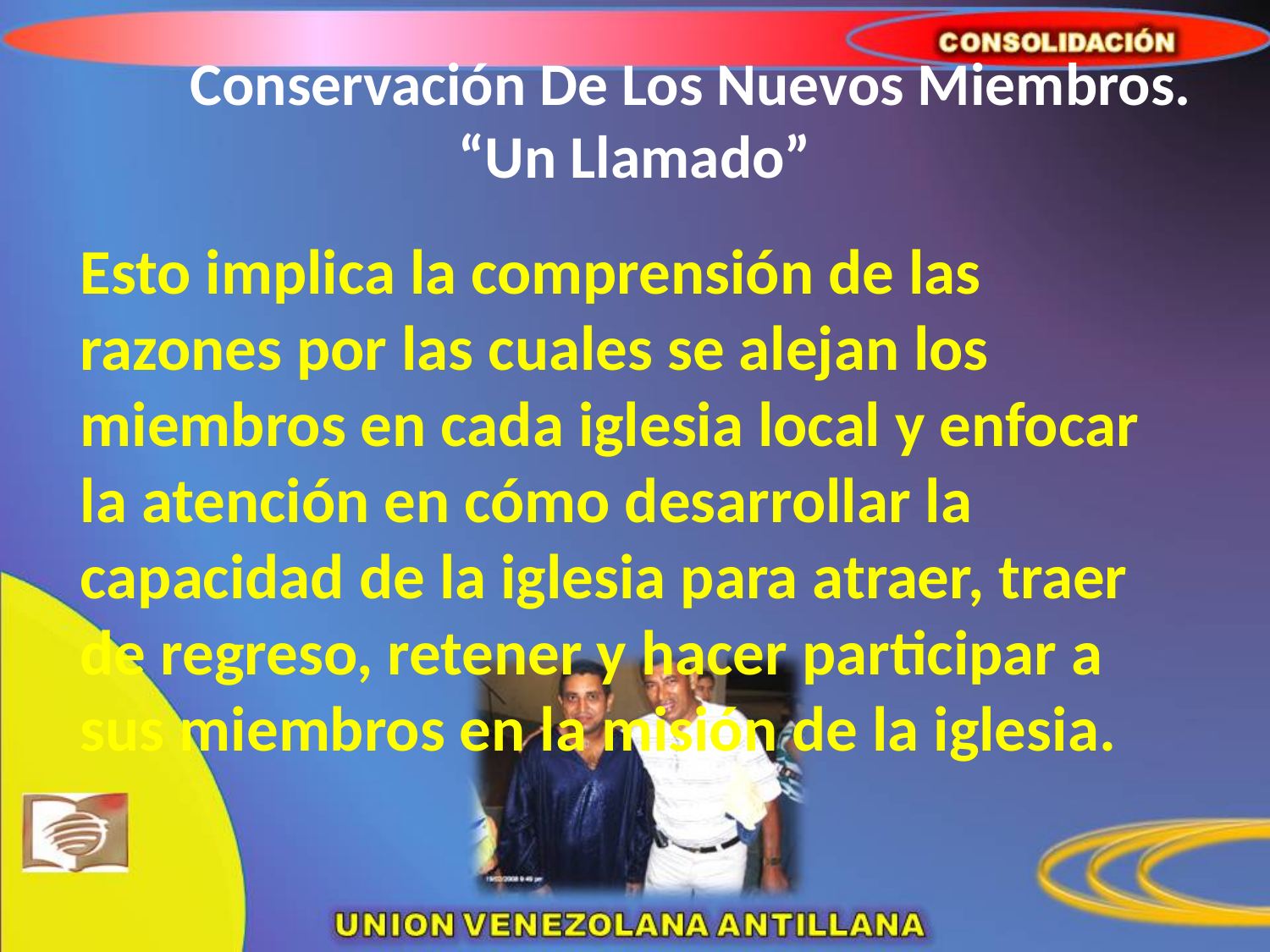

# Conservación De Los Nuevos Miembros. “Un Llamado”
	Esto implica la comprensión de las razones por las cuales se alejan los miembros en cada iglesia local y enfocar la atención en cómo desarrollar la capacidad de la iglesia para atraer, traer de regreso, retener y hacer participar a sus miembros en la misión de la iglesia.